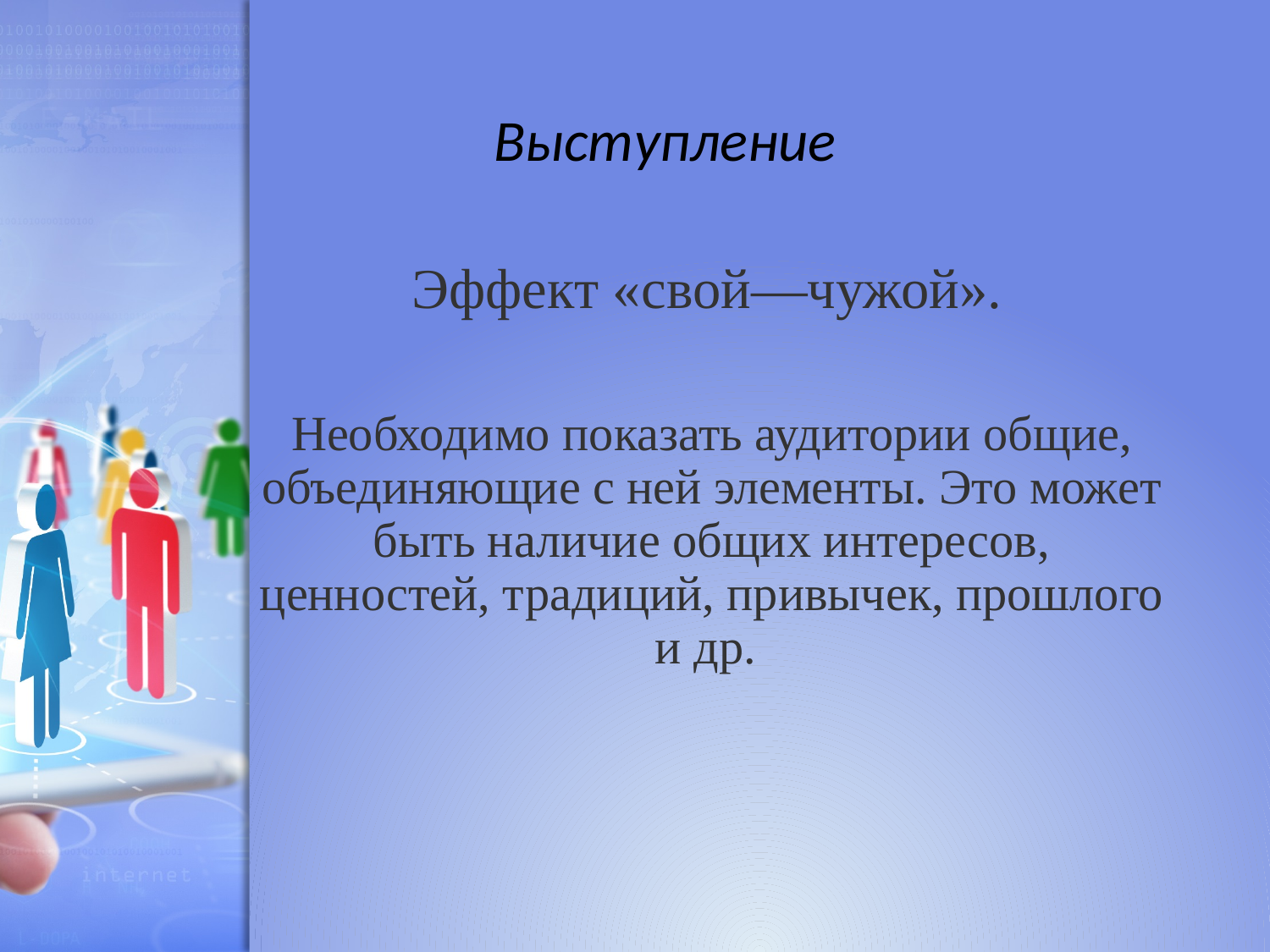

# Выступление
               Эффект «свой—чужой».

Необходимо показать аудитории общие, объединяющие с ней элементы. Это может быть наличие общих интересов, ценностей, традиций, привычек, прошлого и др.